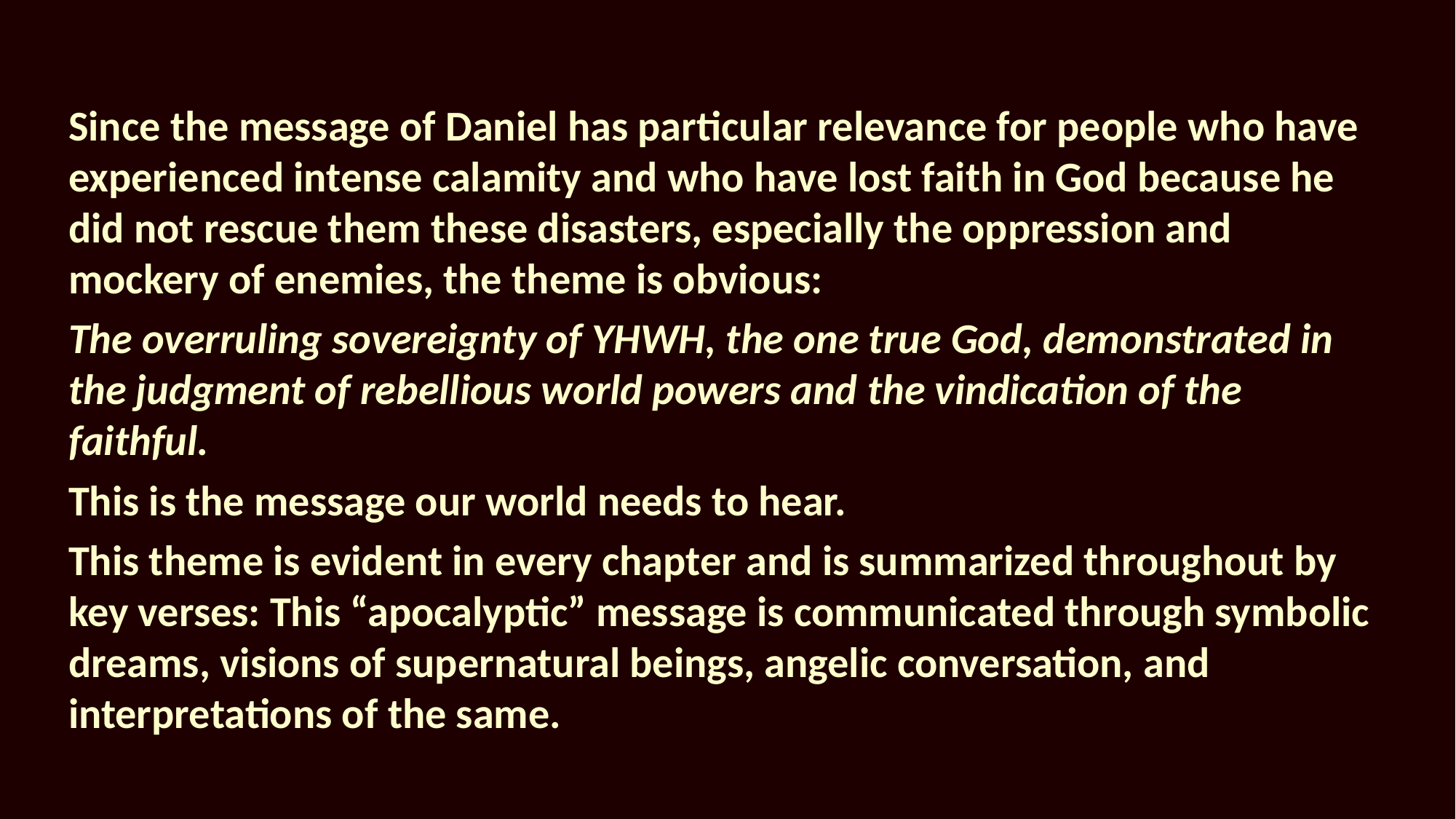

Since the message of Daniel has particular relevance for people who have experienced intense calamity and who have lost faith in God because he did not rescue them these disasters, especially the oppression and mockery of enemies, the theme is obvious:
The overruling sovereignty of YHWH, the one true God, demonstrated in the judgment of rebellious world powers and the vindication of the faithful.
This is the message our world needs to hear.
This theme is evident in every chapter and is summarized throughout by key verses: This “apocalyptic” message is communicated through symbolic dreams, visions of supernatural beings, angelic conversation, and interpretations of the same.